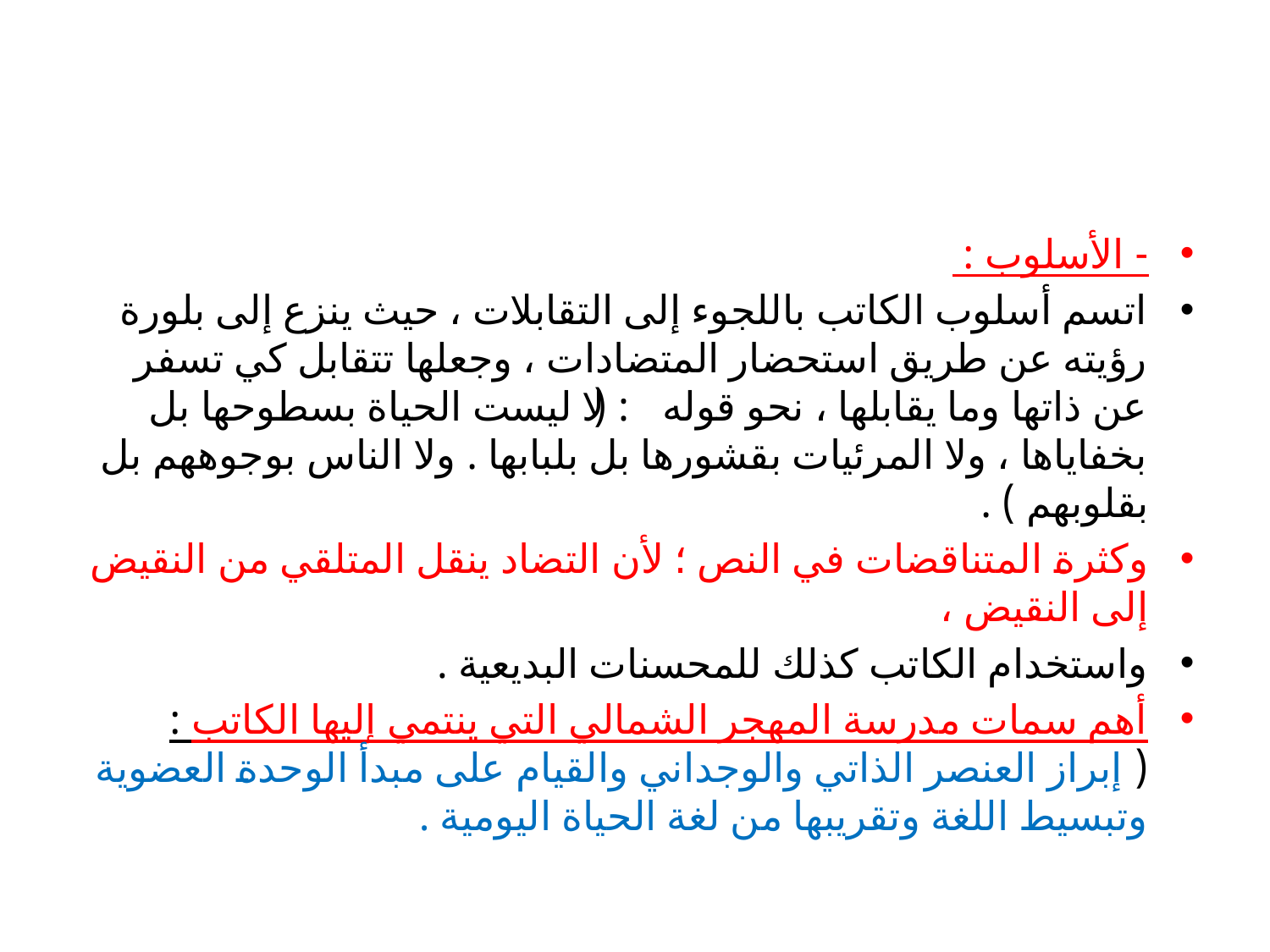

#
- الأسلوب :
اتسم أسلوب الكاتب باللجوء إلى التقابلات ، حيث ينزع إلى بلورة رؤيته عن طريق استحضار المتضادات ، وجعلها تتقابل كي تسفر عن ذاتها وما يقابلها ، نحو قوله : ( لا ليست الحياة بسطوحها بل بخفاياها ، ولا المرئيات بقشورها بل بلبابها . ولا الناس بوجوههم بل بقلوبهم ) .
وكثرة المتناقضات في النص ؛ لأن التضاد ينقل المتلقي من النقيض إلى النقيض ،
واستخدام الكاتب كذلك للمحسنات البديعية .
أهم سمات مدرسة المهجر الشمالي التي ينتمي إليها الكاتب : ( إبراز العنصر الذاتي والوجداني والقيام على مبدأ الوحدة العضوية وتبسيط اللغة وتقريبها من لغة الحياة اليومية .